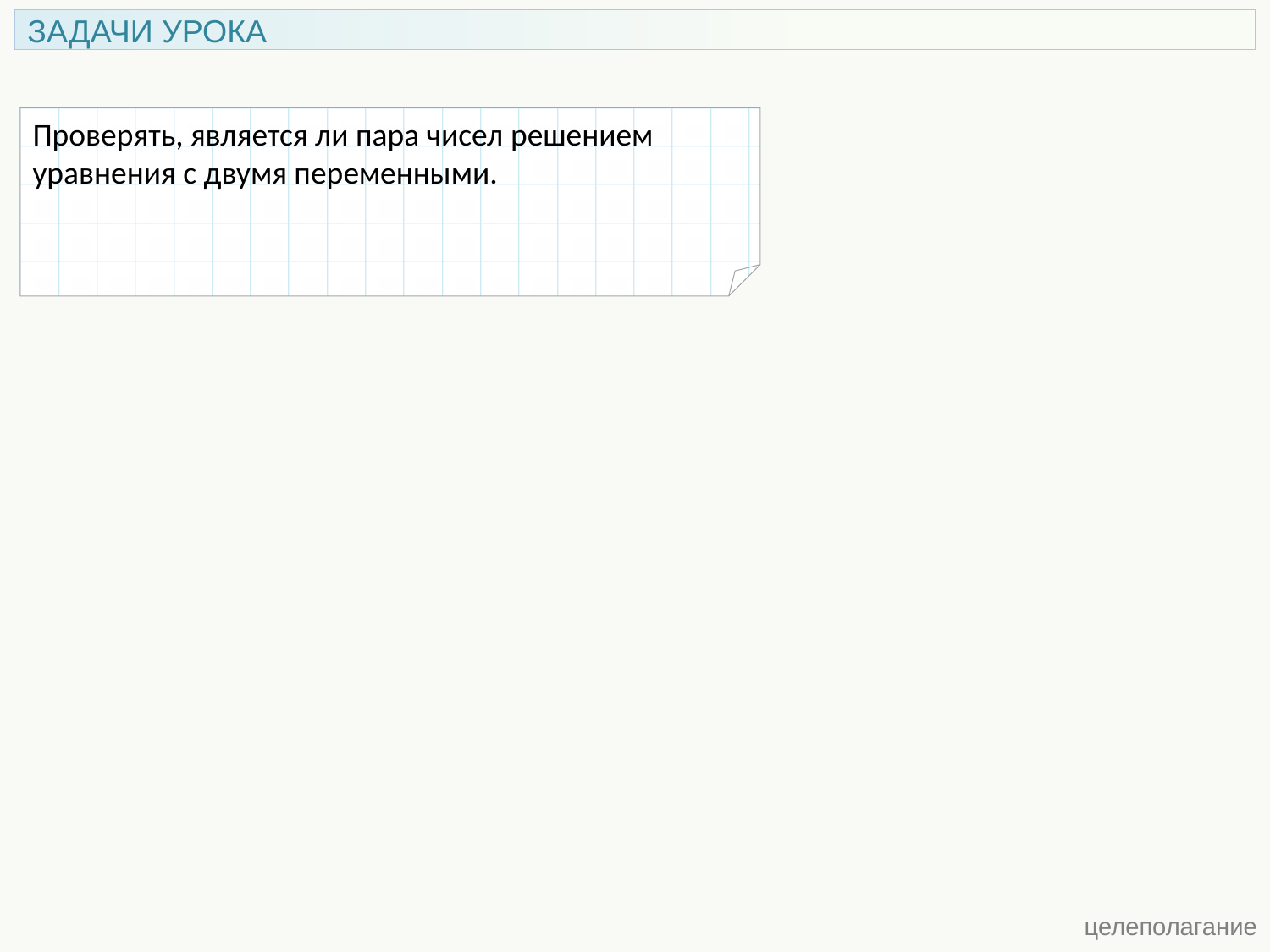

ЗАДАЧИ УРОКА

Проверять, является ли пара чисел решением
уравнения с двумя переменными.
  целеполагание